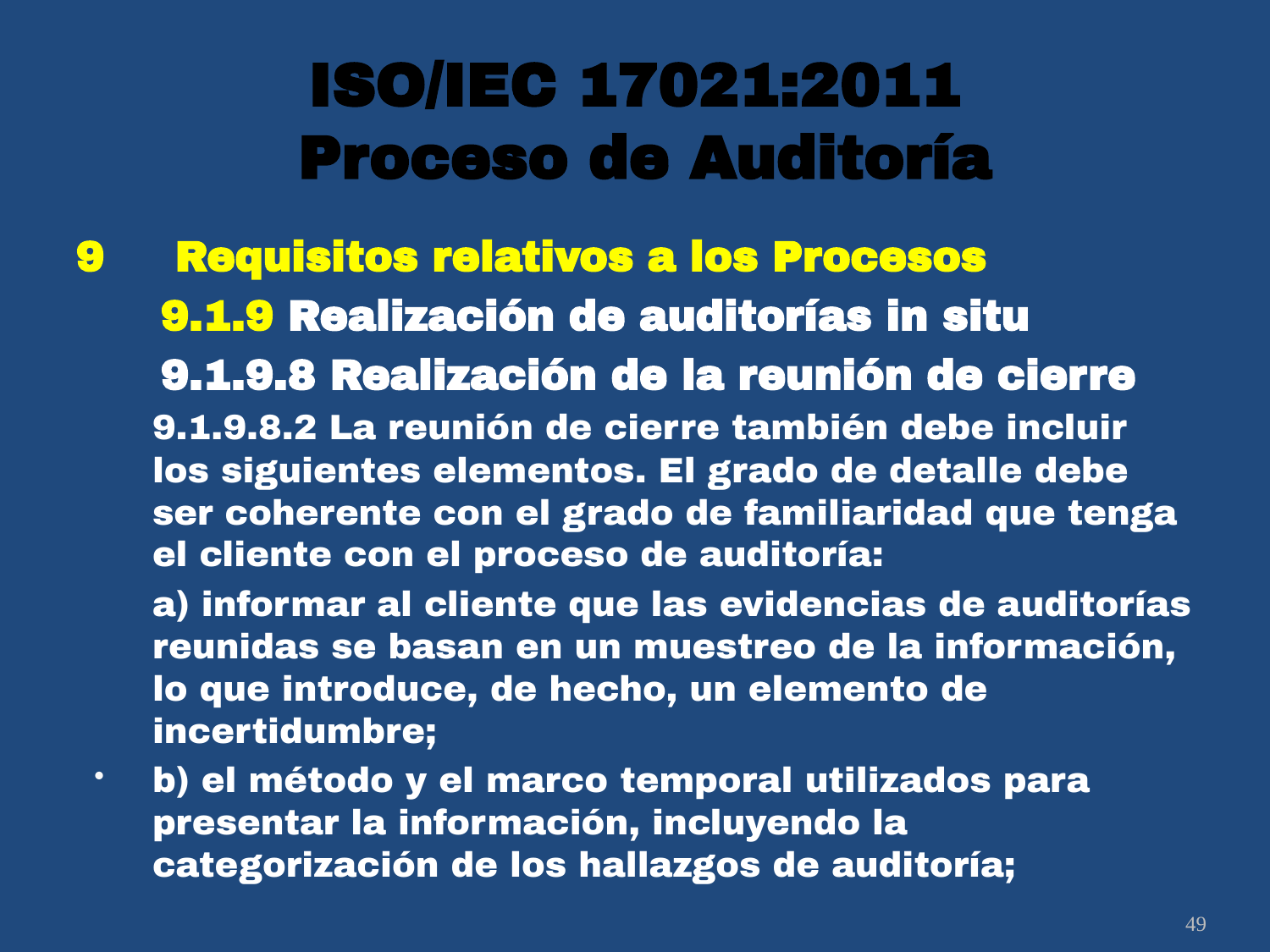

# ISO/IEC 17021:2011 Proceso de Auditoría
9	 Requisitos relativos a los Procesos
	9.1.9 Realización de auditorías in situ
	9.1.9.8 Realización de la reunión de cierre
	9.1.9.8.2 La reunión de cierre también debe incluir los siguientes elementos. El grado de detalle debe ser coherente con el grado de familiaridad que tenga el cliente con el proceso de auditoría:
	a) informar al cliente que las evidencias de auditorías reunidas se basan en un muestreo de la información,  lo que introduce, de hecho, un elemento de incertidumbre;
b) el método y el marco temporal utilizados para presentar la información, incluyendo la categorización de los hallazgos de auditoría;
49